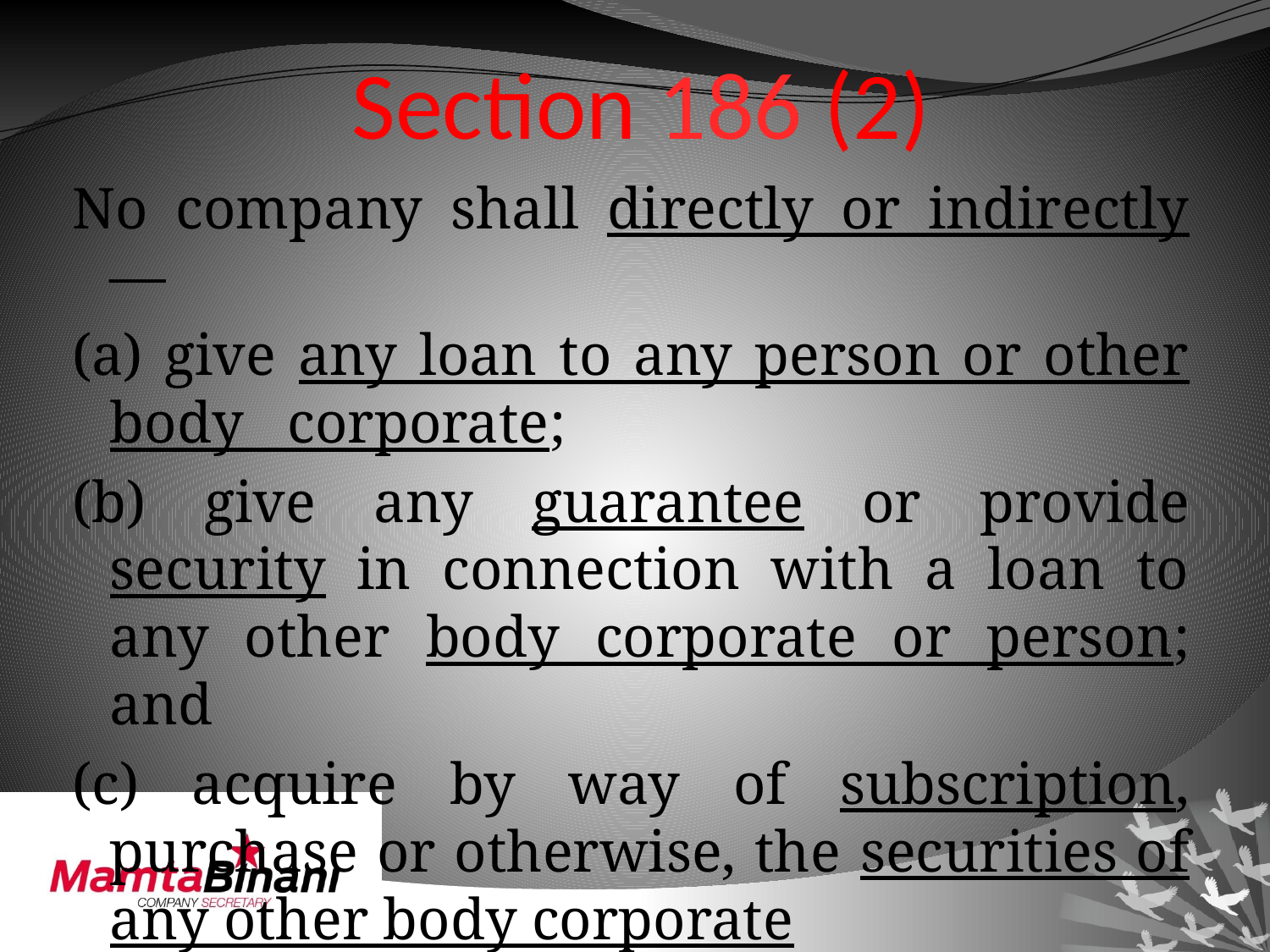

# Section 186 (2)
No company shall directly or indirectly —
(a) give any loan to any person or other body   corporate;
(b) give any guarantee or provide security in connection with a loan to any other body corporate or person; and
(c) acquire by way of subscription, purchase or otherwise, the securities of any other body corporate